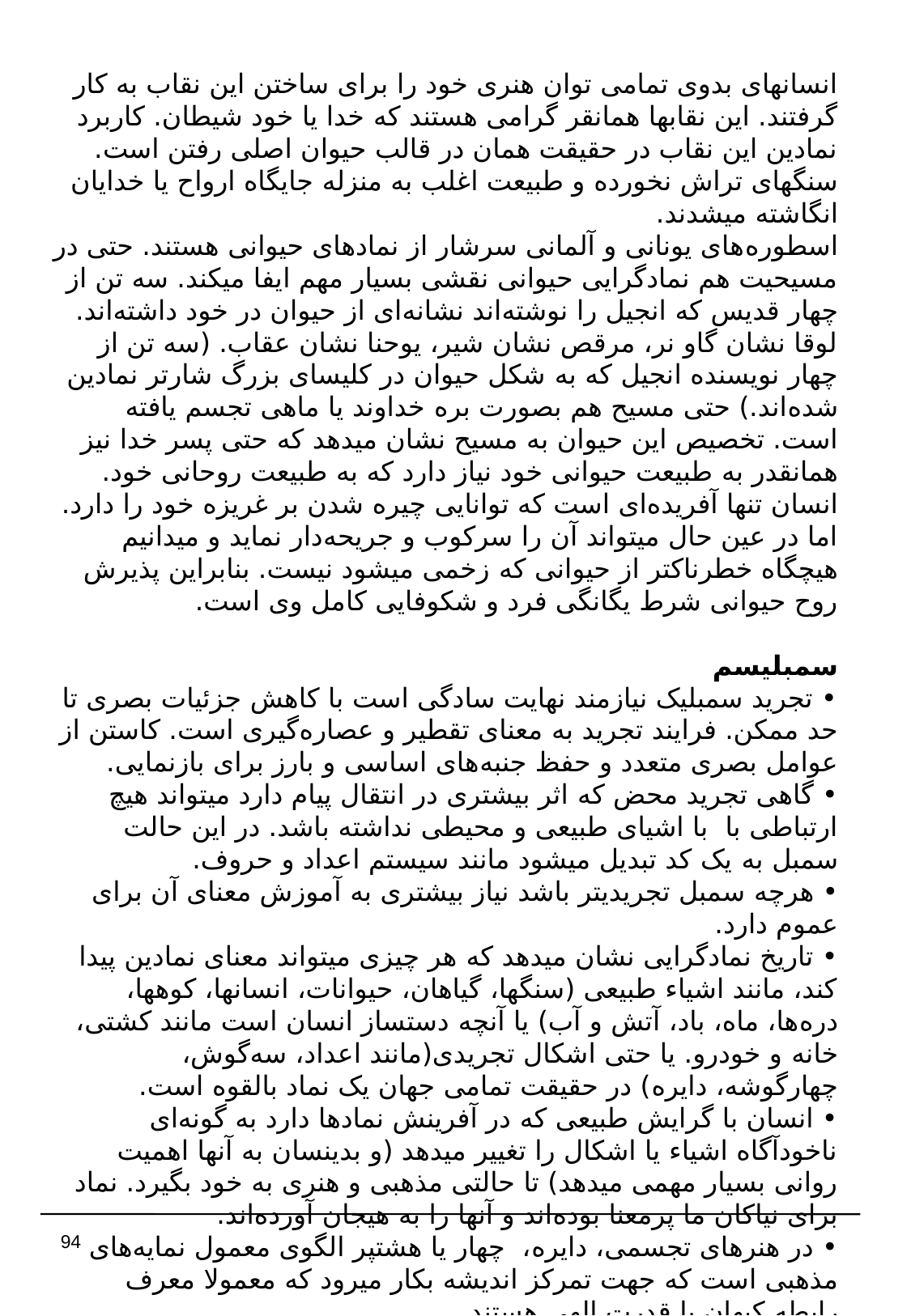

انسان‏های بدوی تمامی توان هنری خود را برای ساختن این نقاب به‌ کار گرفتند. این نقاب‏ها همانقر گرامی هستند که‌ خدا یا خود شیطان. کاربرد نمادین این نقاب در حقیقت همان در قالب حیوان اصلی رفتن است.
سنگ‏های تراش نخورده‌ و طبیعت اغلب به‌ منزله‌ جایگاه ارواح یا خدایان انگاشته‌ می‏شدند.
اسطوره‌های یونانی و آلمانی سرشار از نمادهای حیوانی هستند. حتی در مسیحیت هم نمادگرایی حیوانی نقشی بسیار مهم ایفا می‏کند. سه‌ تن از چهار قدیس که‌ انجیل را نوشته‌اند نشانه‌ای از حیوان در خود داشته‌اند. لوقا نشان گاو نر، مرقص نشان شیر، یوحنا نشان عقاب. (سه‌ تن از چهار نویسنده‌ انجیل که‌ به‌ شکل حیوان در کلیسای بزرگ شارتر نمادین شده‌اند.) حتی مسیح هم بصورت بره‌ خداوند یا ماهی تجسم یافته‌ است. تخصیص این حیوان به‌ مسیح نشان می‏دهد که‌ حتی پسر خدا نیز همانقدر به‌ طبیعت حیوانی خود نیاز دارد که‌ به‌ طبیعت روحانی خود.
انسان تنها آفریده‌ای است که‌ توانایی چیره‌ شدن بر غریزه‌ خود را دارد. اما در عین حال می‏تواند آن را سرکوب و جریحه‌دار نماید و می‏دانیم هیچگاه خطرناکتر از حیوانی که‌ زخمی می‏شود نیست. بنابراین پذیرش روح حیوانی شرط یگانگی فرد و شکوفایی کامل وی است.

سمبلیسم
• تجرید سمبلیک نیازمند نهایت سادگی است با کاهش جزئیات بصری تا حد ممکن. فرایند تجرید به‌ معنای تقطیر و عصاره‌گیری است. کاستن از عوامل بصری متعدد و حفظ جنبه‌های اساسی و بارز برای بازنمایی.
• گاهی تجرید محض که‌ اثر بیشتری در انتقال پیام دارد میتواند هیچ ارتباطی با  با اشیای طبیعی و محیطی نداشته‌ باشد. در این حالت سمبل به‌ یک کد تبدیل می‏شود مانند سیستم اعداد و حروف.
• هرچه‌ سمبل تجریدی‏تر باشد نیاز بیشتری به‌ آموزش معنای آن برای عموم دارد.
• تاریخ نمادگرایی نشان می‏دهد که‌ هر چیزی می‏تواند معنای نمادین پیدا کند، مانند اشیاء طبیعی (سنگ‏ها، گیاهان، حیوانات، انسان‏ها، کوه‏ها، دره‌ها، ماه، باد، آتش و آب) یا آنچه‌ دست‏ساز انسان است مانند کشتی، خانه‌ و خودرو. یا حتی اشکال تجریدی(مانند اعداد، سه‌گوش، چهارگوشه‌، دایره‌) در حقیقت تمامی جهان یک نماد بالقوه‌ است.
• انسان با گرایش طبیعی که‌ در آفرینش نماد‏ها دارد به‌ گونه‌ای ناخودآگاه اشیاء یا اشکال را تغییر می‏دهد (و بدین‏سان به‌ آنها اهمیت روانی بسیار مهمی می‏دهد) تا حالتی مذهبی و هنری به‌ خود بگیرد. نماد برای نیاکان ما پرمعنا بوده‌اند و آنها را به‌ هیجان آورده‌اند.
• در هنرهای تجسمی، دایره‌،  چهار یا هشت‏پر الگوی معمول نمایه‌های مذهبی است که‌ جهت تمرکز اندیشه‌ بکار می‏رود که‌ معمولا معرف رابطه‌ کیهان با قدرت الهی هستند.
• در مذهب و فولکلور به‌ وفور از سمبل استفاده‌ می‏شود. پاشنه‌های بالدار مرکوری، اطلسی که‌ جهان را بر دوش گرفته‌ است و ساحره‌ سوار بر جاروی پرنده‌.
94